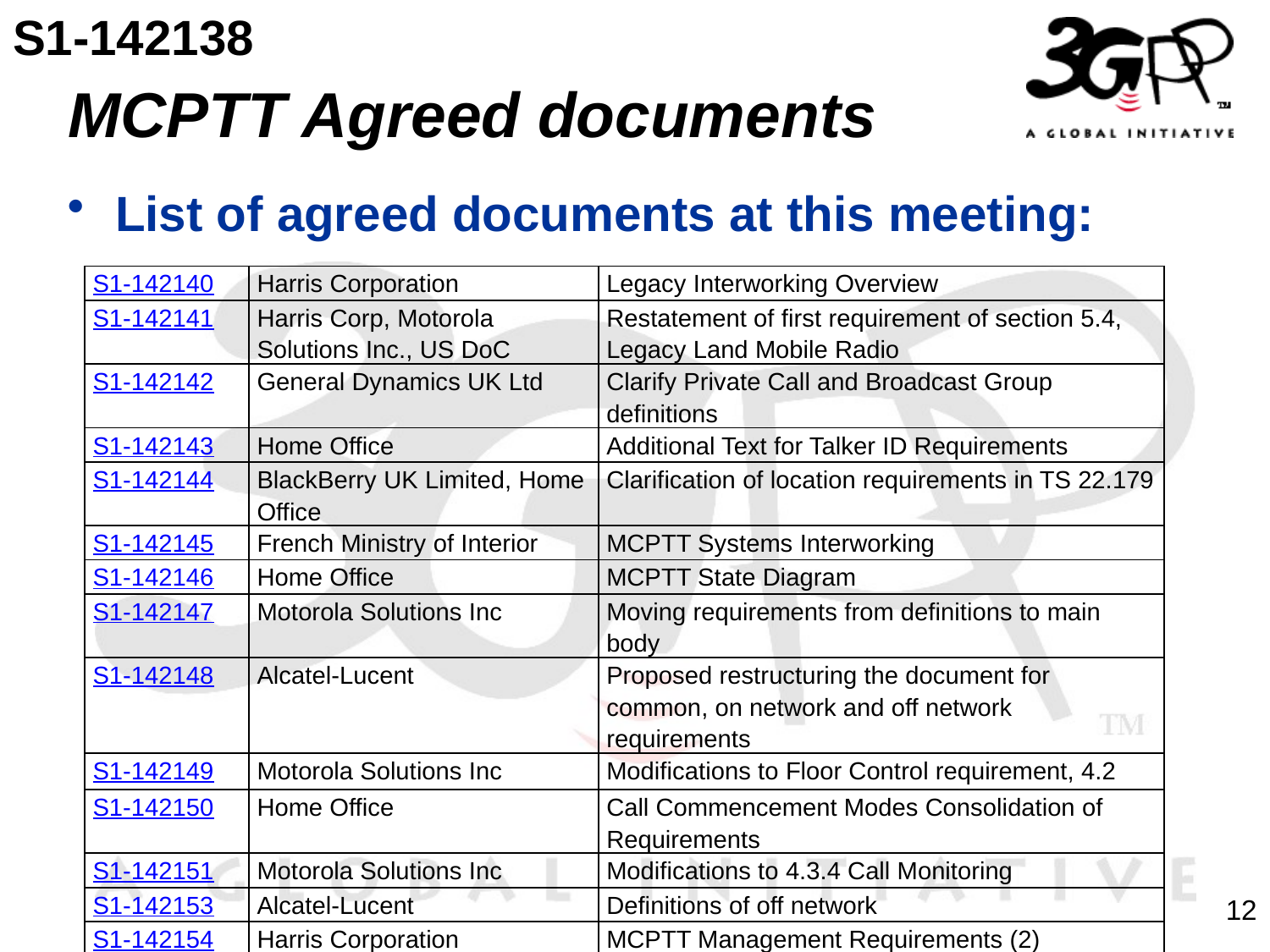

S1-142138
# MCPTT Agreed documents
List of agreed documents at this meeting:

| S1-142140 | Harris Corporation | Legacy Interworking Overview |
| --- | --- | --- |
| S1-142141 | Harris Corp, Motorola Solutions Inc., US DoC | Restatement of first requirement of section 5.4, Legacy Land Mobile Radio |
| S1-142142 | General Dynamics UK Ltd | Clarify Private Call and Broadcast Group definitions |
| S1-142143 | Home Office | Additional Text for Talker ID Requirements |
| S1-142144 | BlackBerry UK Limited, Home Office | Clarification of location requirements in TS 22.179 |
| S1-142145 | French Ministry of Interior | MCPTT Systems Interworking |
| S1-142146 | Home Office | MCPTT State Diagram |
| S1-142147 | Motorola Solutions Inc | Moving requirements from definitions to main body |
| S1-142148 | Alcatel-Lucent | Proposed restructuring the document for common, on network and off network requirements |
| S1-142149 | Motorola Solutions Inc | Modifications to Floor Control requirement, 4.2 |
| S1-142150 | Home Office | Call Commencement Modes Consolidation of Requirements |
| S1-142151 | Motorola Solutions Inc | Modifications to 4.3.4 Call Monitoring |
| S1-142153 | Alcatel-Lucent | Definitions of off network |
| S1-142154 | Harris Corporation | MCPTT Management Requirements (2) |
12